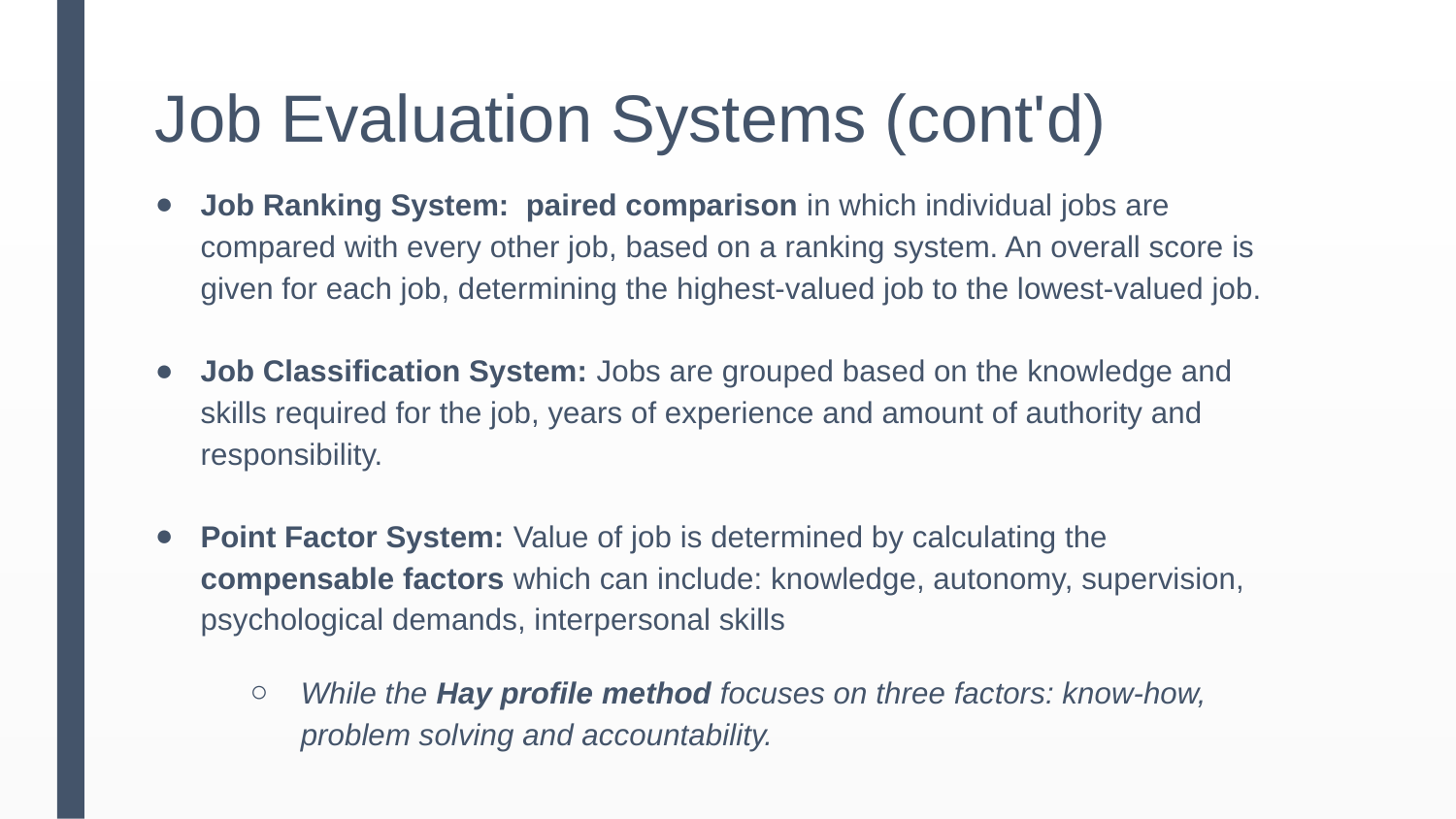

# Job Evaluation Systems (cont'd)

Job Ranking System:  paired comparison in which individual jobs are compared with every other job, based on a ranking system. An overall score is given for each job, determining the highest-valued job to the lowest-valued job.

Job Classification System: Jobs are grouped based on the knowledge and skills required for the job, years of experience and amount of authority and responsibility.

Point Factor System: Value of job is determined by calculating the compensable factors which can include: knowledge, autonomy, supervision, psychological demands, interpersonal skills
While the Hay profile method focuses on three factors: know-how, problem solving and accountability.